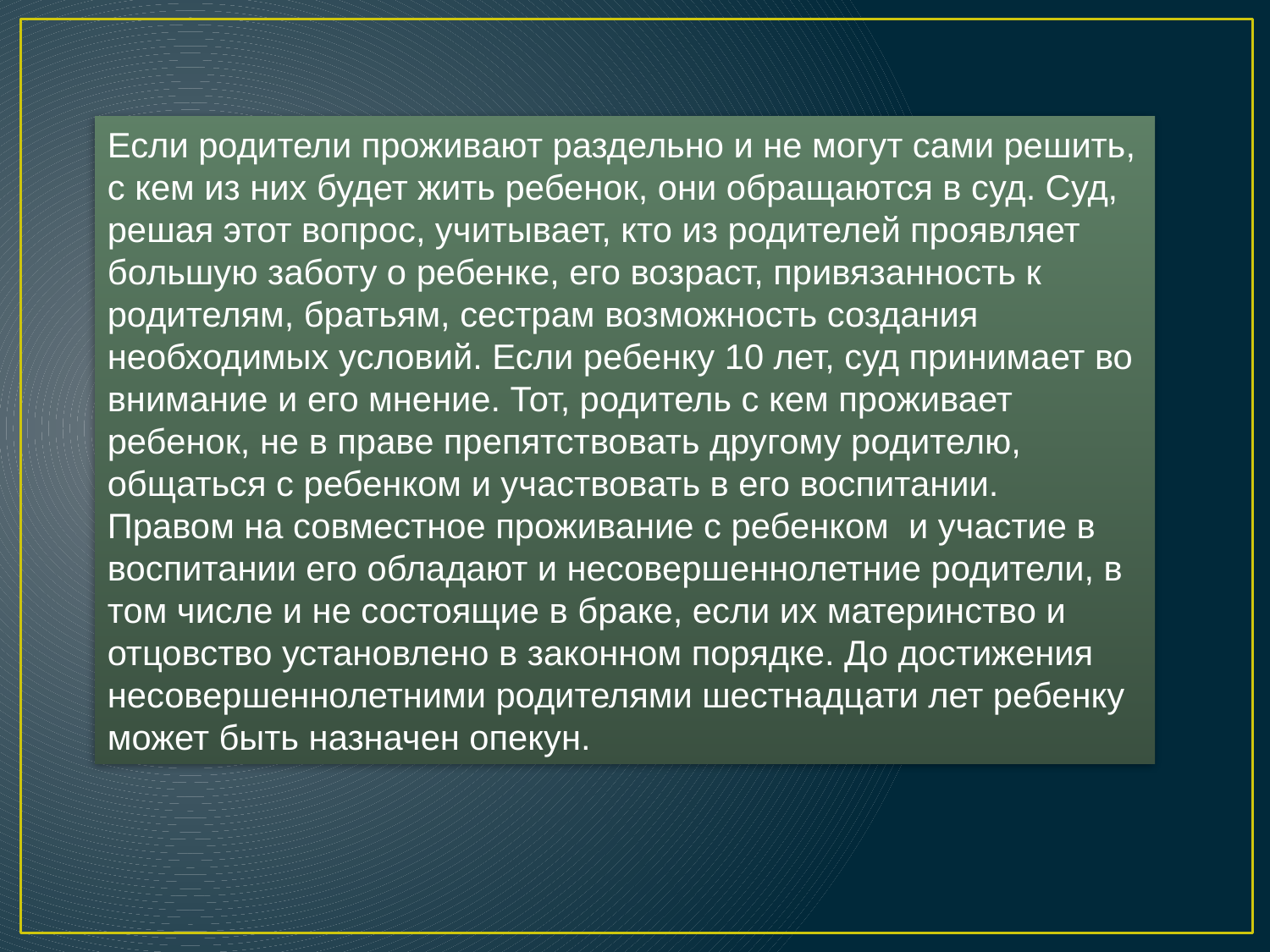

Если родители проживают раздельно и не могут сами решить, с кем из них будет жить ребенок, они обращаются в суд. Суд, решая этот вопрос, учитывает, кто из родителей проявляет большую заботу о ребенке, его возраст, привязанность к родителям, братьям, сестрам возможность создания необходимых условий. Если ребенку 10 лет, суд принимает во внимание и его мнение. Тот, родитель с кем проживает ребенок, не в праве препятствовать другому родителю, общаться с ребенком и участвовать в его воспитании.
Правом на совместное проживание с ребенком  и участие в воспитании его обладают и несовершеннолетние родители, в том числе и не состоящие в браке, если их материнство и отцовство установлено в законном порядке. До достижения несовершеннолетними родителями шестнадцати лет ребенку может быть назначен опекун.